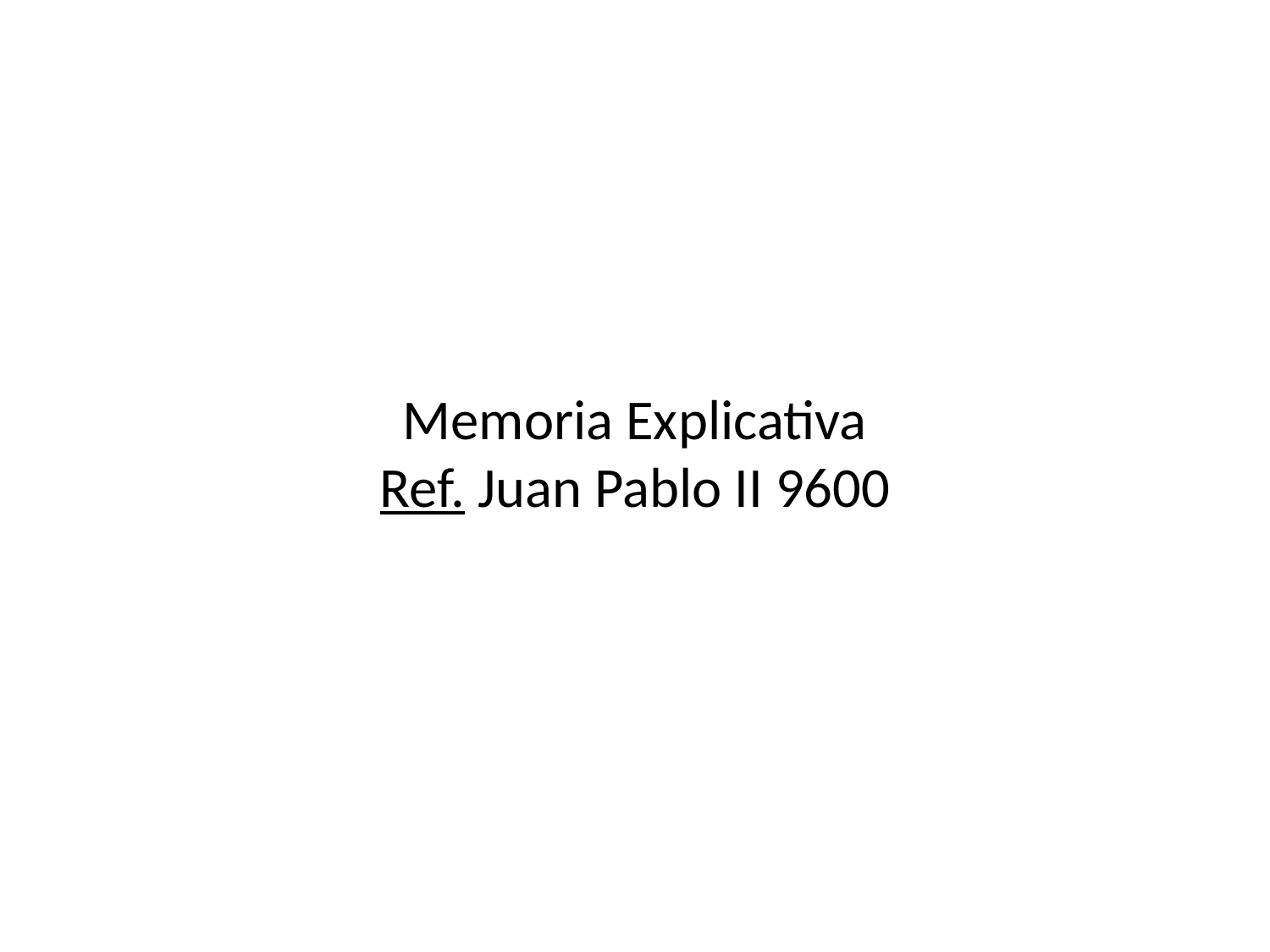

Memoria Explicativa
Ref. Juan Pablo II 9600